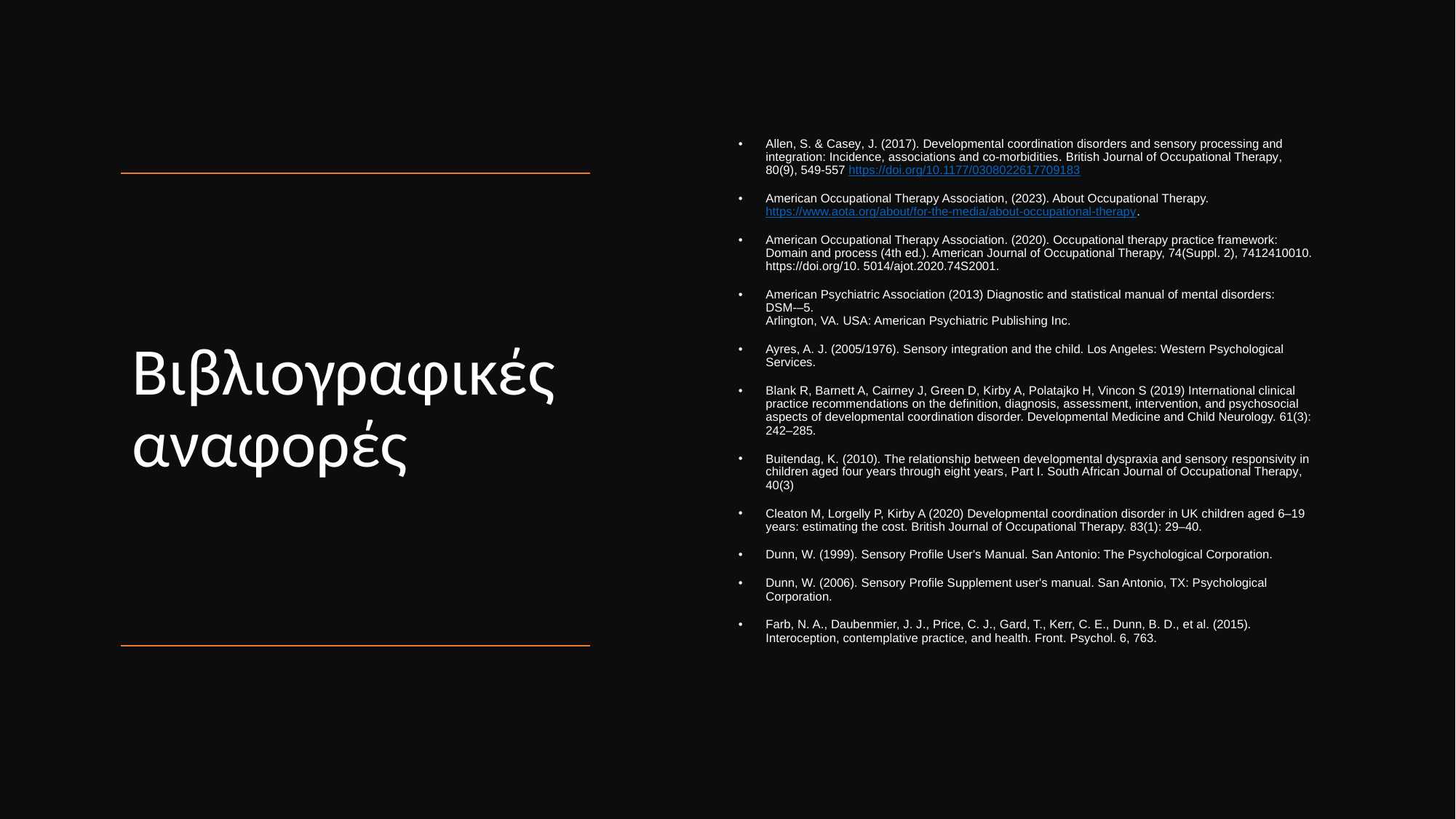

Allen, S. & Casey, J. (2017). Developmental coordination disorders and sensory processing and integration: Incidence, associations and co-morbidities. British Journal of Occupational Therapy, 80(9), 549-557 https://doi.org/10.1177/0308022617709183
American Occupational Therapy Association, (2023). About Occupational Therapy. https://www.aota.org/about/for-the-media/about-occupational-therapy.
American Occupational Therapy Association. (2020). Occupational therapy practice framework: Domain and process (4th ed.). American Journal of Occupational Therapy, 74(Suppl. 2), 7412410010. https://doi.org/10. 5014/ajot.2020.74S2001.
American Psychiatric Association (2013) Diagnostic and statistical manual of mental disorders: DSM-–5.
Arlington, VA. USA: American Psychiatric Publishing Inc.
Ayres, A. J. (2005/1976). Sensory integration and the child. Los Angeles: Western Psychological Services.
Blank R, Barnett A, Cairney J, Green D, Kirby A, Polatajko H, Vincon S (2019) International clinical practice recommendations on the definition, diagnosis, assessment, intervention, and psychosocial aspects of developmental coordination disorder. Developmental Medicine and Child Neurology. 61(3): 242–285.
Buitendag, K. (2010). The relationship between developmental dyspraxia and sensory responsivity in children aged four years through eight years, Part I. South African Journal of Occupational Therapy, 40(3)
Cleaton M, Lorgelly P, Kirby A (2020) Developmental coordination disorder in UK children aged 6–19 years: estimating the cost. British Journal of Occupational Therapy. 83(1): 29–40.
Dunn, W. (1999). Sensory Profile User's Manual. San Antonio: The Psychological Corporation.
Dunn, W. (2006). Sensory Profile Supplement user's manual. San Antonio, TX: Psychological Corporation.
Farb, N. A., Daubenmier, J. J., Price, C. J., Gard, T., Kerr, C. E., Dunn, B. D., et al. (2015). Interoception, contemplative practice, and health. Front. Psychol. 6, 763.

# Βιβλιογραφικές αναφορές